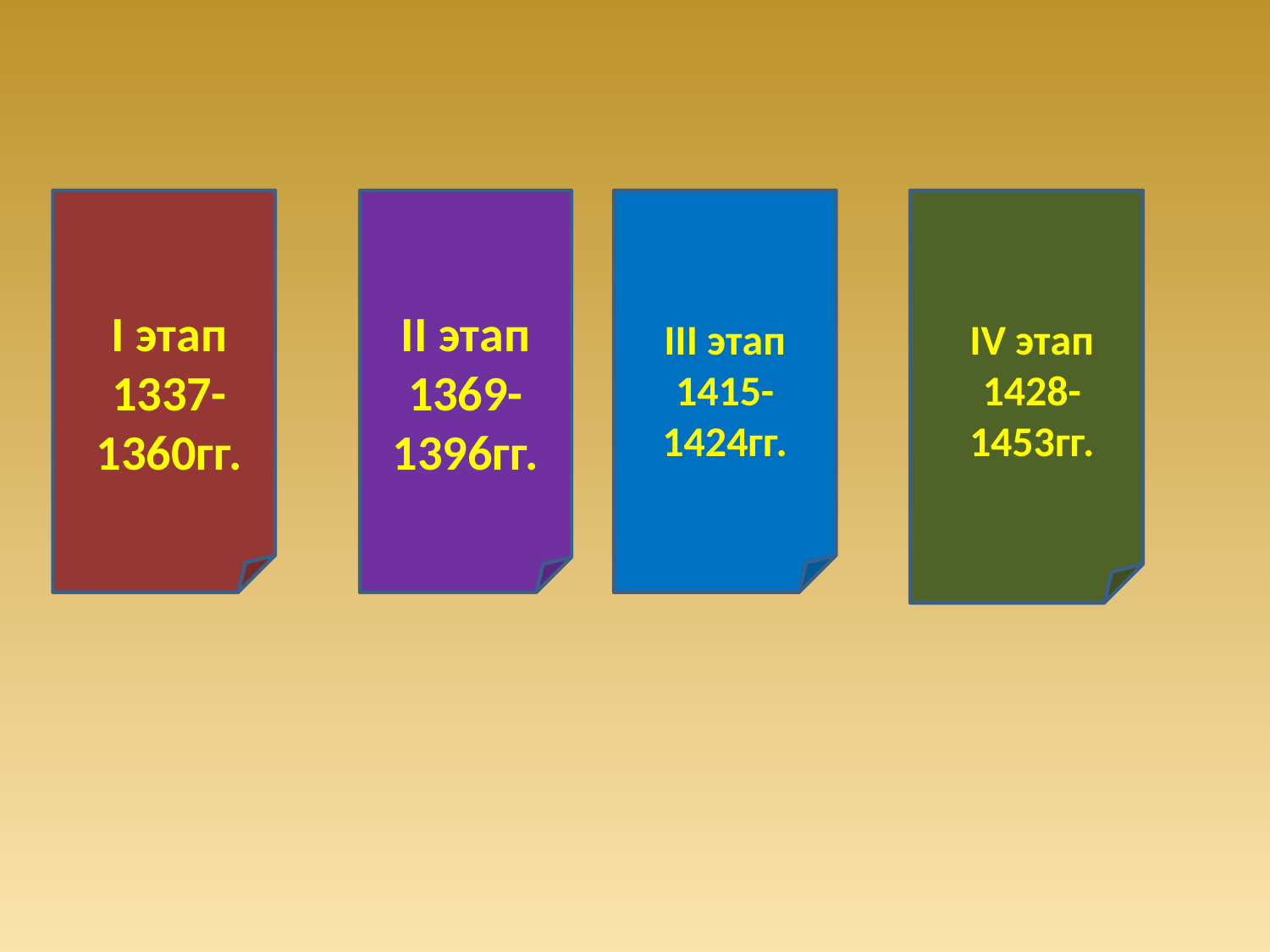

I этап 1337-1360гг.
II этап 1369-1396гг.
III этап 1415-1424гг.
IV этап 1428-1453гг.